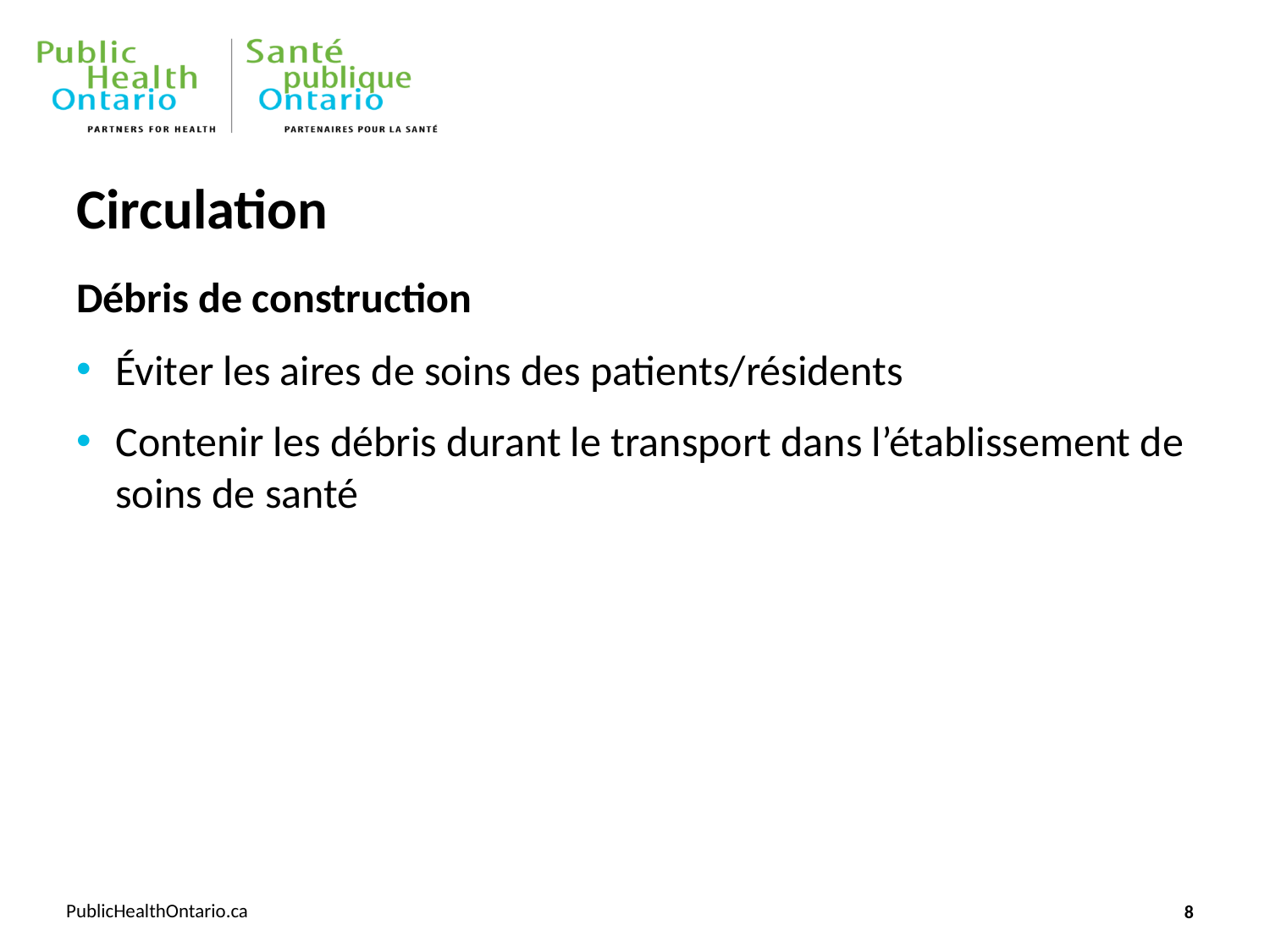

# Circulation
Débris de construction
Éviter les aires de soins des patients/résidents
Contenir les débris durant le transport dans l’établissement de soins de santé

8